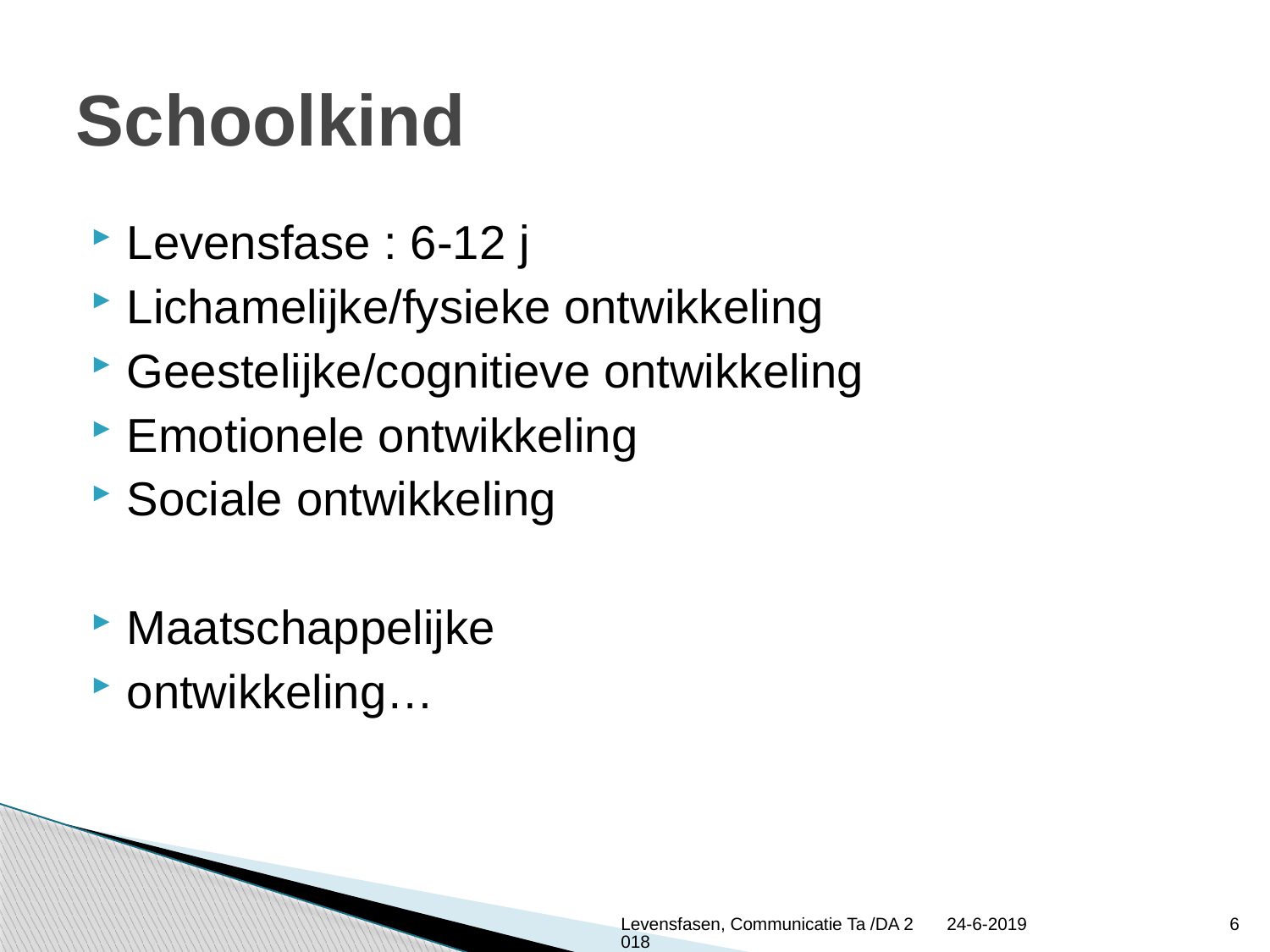

# Schoolkind
Levensfase : 6-12 j
Lichamelijke/fysieke ontwikkeling
Geestelijke/cognitieve ontwikkeling
Emotionele ontwikkeling
Sociale ontwikkeling

Maatschappelijke
ontwikkeling…

Levensfasen, Communicatie Ta /DA 2018
24-6-2019
6